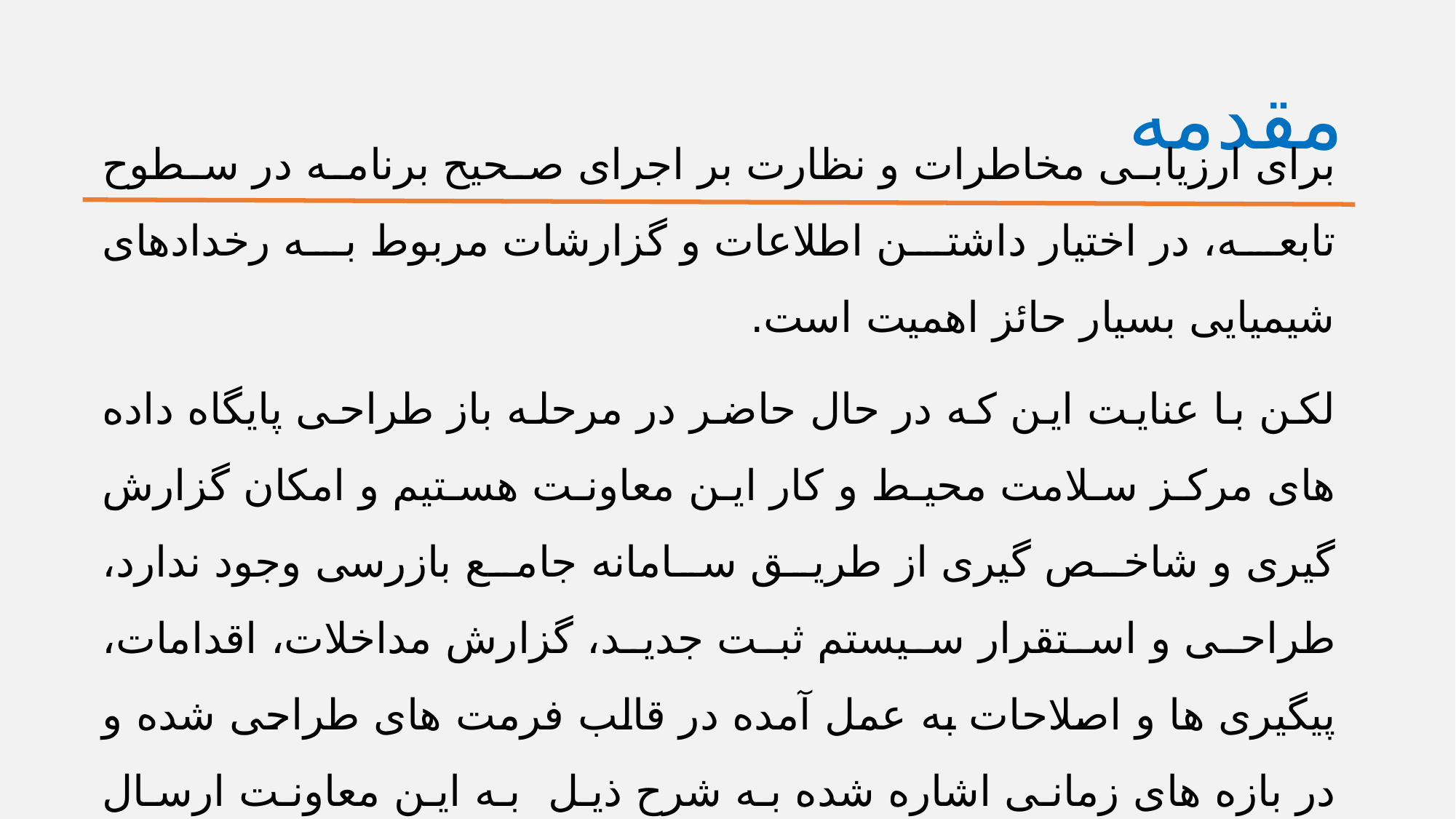

# مقدمه
برای ارزیابی مخاطرات و نظارت بر اجرای صحیح برنامه در سطوح تابعه، در اختیار داشتن اطلاعات و گزارشات مربوط به رخدادهای شیمیایی بسیار حائز اهمیت است.
لکن با عنایت این که در حال حاضر در مرحله باز طراحی پایگاه داده های مرکز سلامت محیط و کار این معاونت هستیم و امکان گزارش گیری و شاخص گیری از طریق سامانه جامع بازرسی وجود ندارد، طراحی و استقرار سیستم ثبت جدید، گزارش مداخلات، اقدامات، پیگیری ها و اصلاحات به عمل آمده در قالب فرمت های طراحی شده و در بازه های زمانی اشاره شده به شرح ذیل  به این معاونت ارسال گردد.